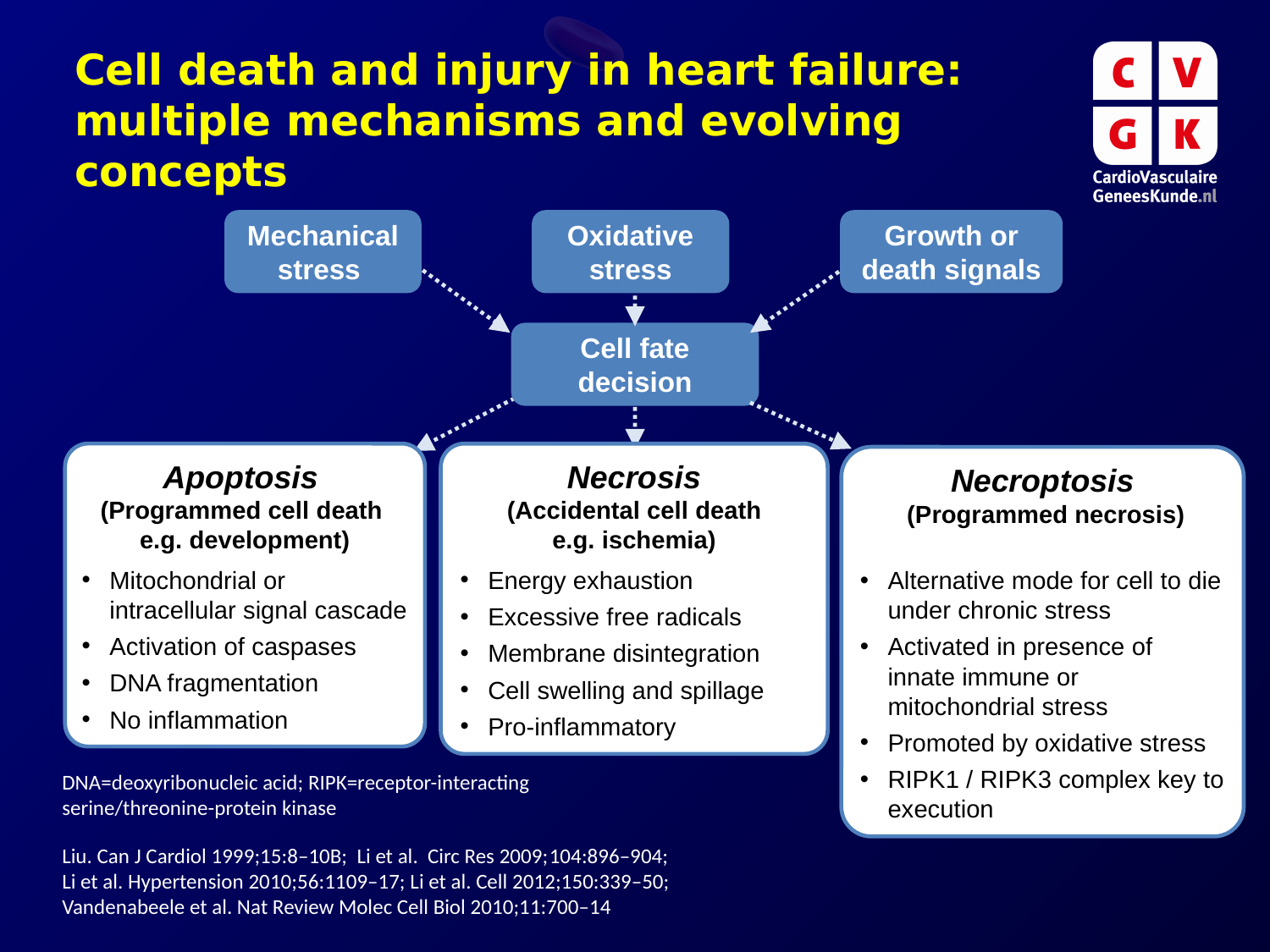

# Cell death and injury in heart failure: multiple mechanisms and evolving concepts
Mechanical
stress
Oxidative
stress
Growth or death signals

Cell fate
decision

Apoptosis
(Programmed cell death
e.g. development)
Mitochondrial or intracellular signal cascade
Activation of caspases
DNA fragmentation
No inflammation
Necrosis
(Accidental cell death
e.g. ischemia)
Energy exhaustion
Excessive free radicals
Membrane disintegration
Cell swelling and spillage
Pro-inflammatory
Necroptosis
 (Programmed necrosis)
Alternative mode for cell to die under chronic stress
Activated in presence of innate immune or mitochondrial stress
Promoted by oxidative stress
RIPK1 / RIPK3 complex key to execution
DNA=deoxyribonucleic acid; RIPK=receptor-interacting serine/threonine-protein kinase
Liu. Can J Cardiol 1999;15:8–10B;  Li et al.  Circ Res 2009;104:896–904;
Li et al. Hypertension 2010;56:1109–17; Li et al. Cell 2012;150:339–50;
Vandenabeele et al. Nat Review Molec Cell Biol 2010;11:700–14